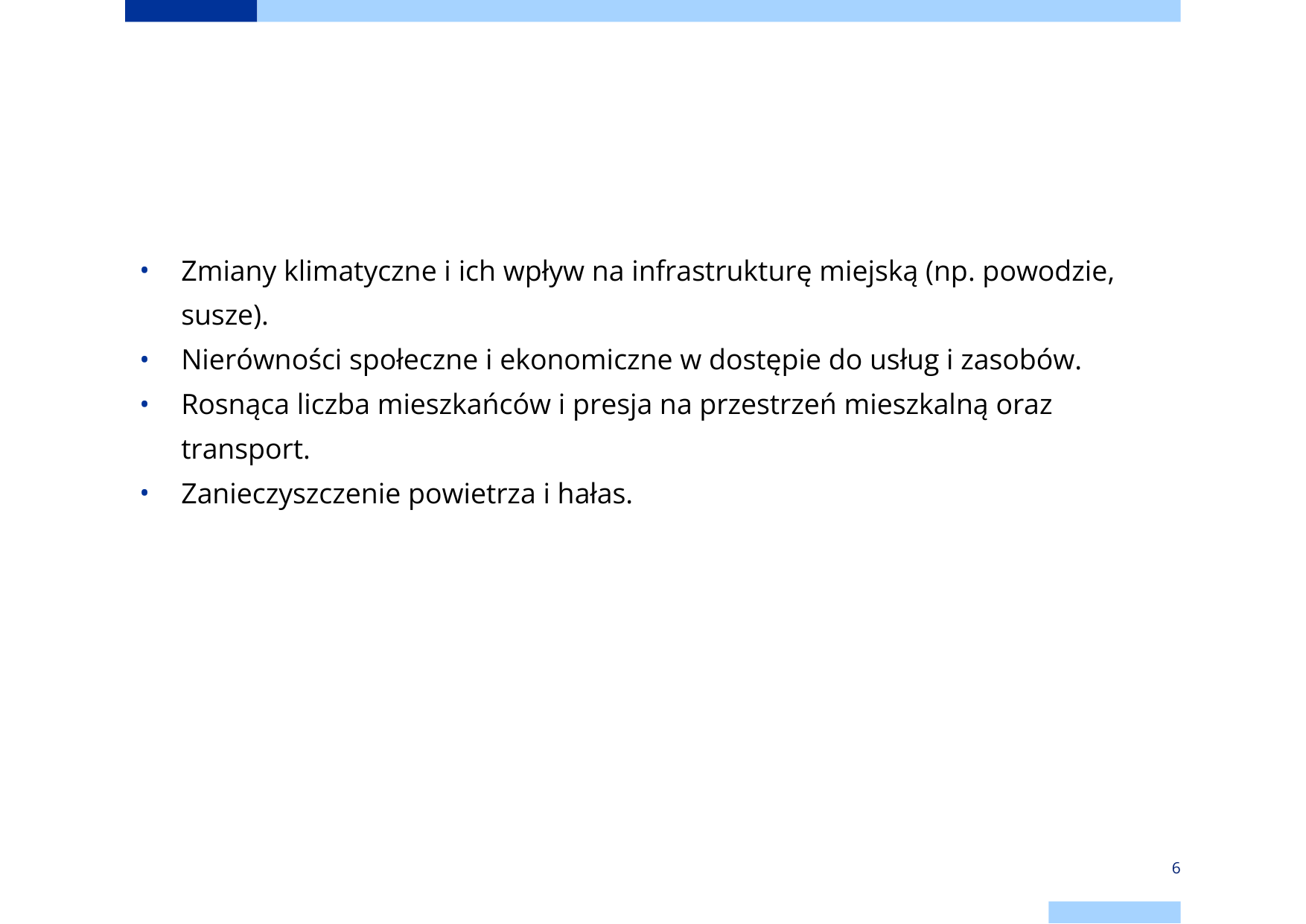

#
Zmiany klimatyczne i ich wpływ na infrastrukturę miejską (np. powodzie, susze).
Nierówności społeczne i ekonomiczne w dostępie do usług i zasobów.
Rosnąca liczba mieszkańców i presja na przestrzeń mieszkalną oraz transport.
Zanieczyszczenie powietrza i hałas.

6